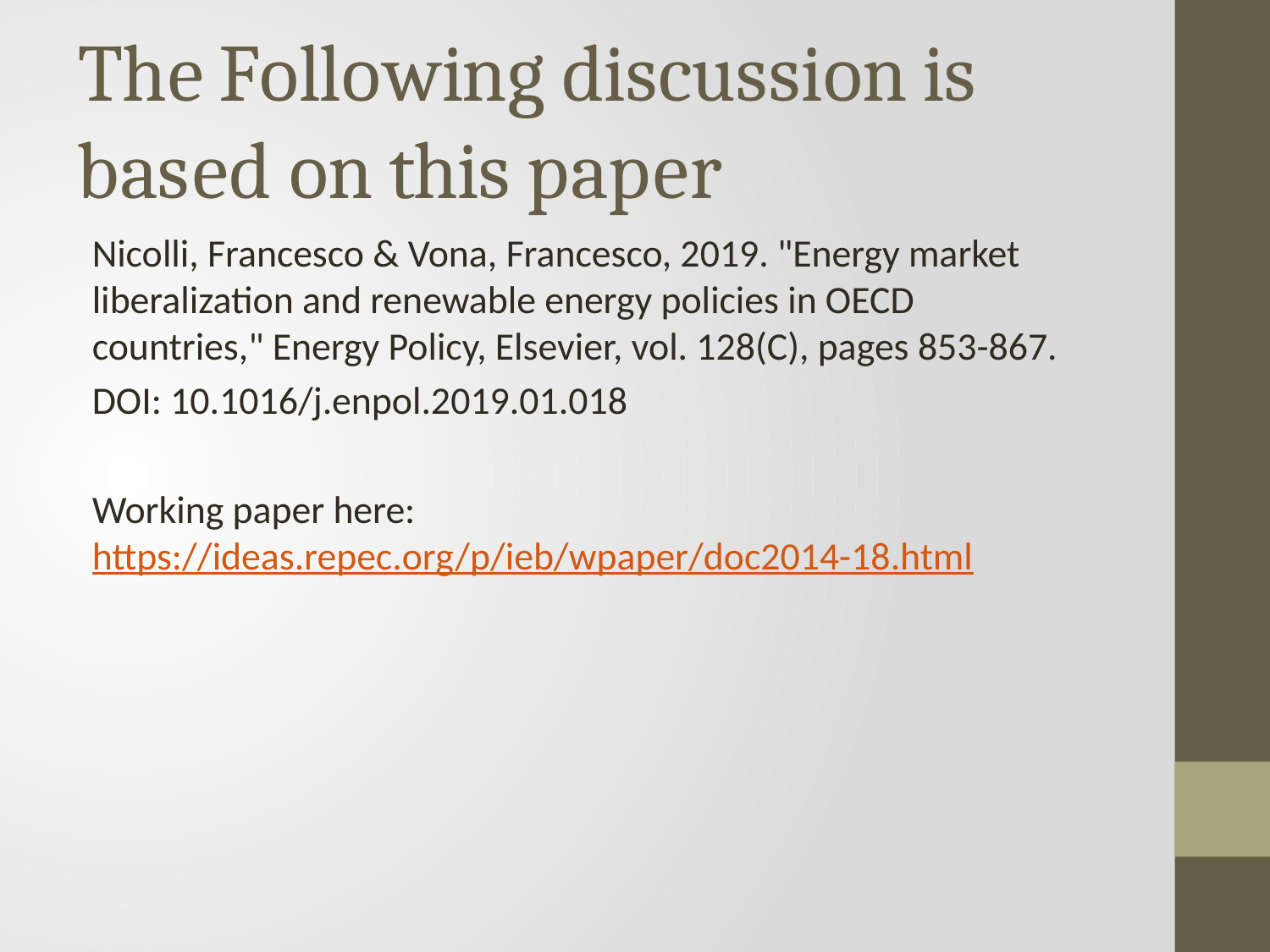

# The Following discussion is based on this paper
Nicolli, Francesco & Vona, Francesco, 2019. "Energy market liberalization and renewable energy policies in OECD countries," Energy Policy, Elsevier, vol. 128(C), pages 853-867.
DOI: 10.1016/j.enpol.2019.01.018

Working paper here: https://ideas.repec.org/p/ieb/wpaper/doc2014-18.html